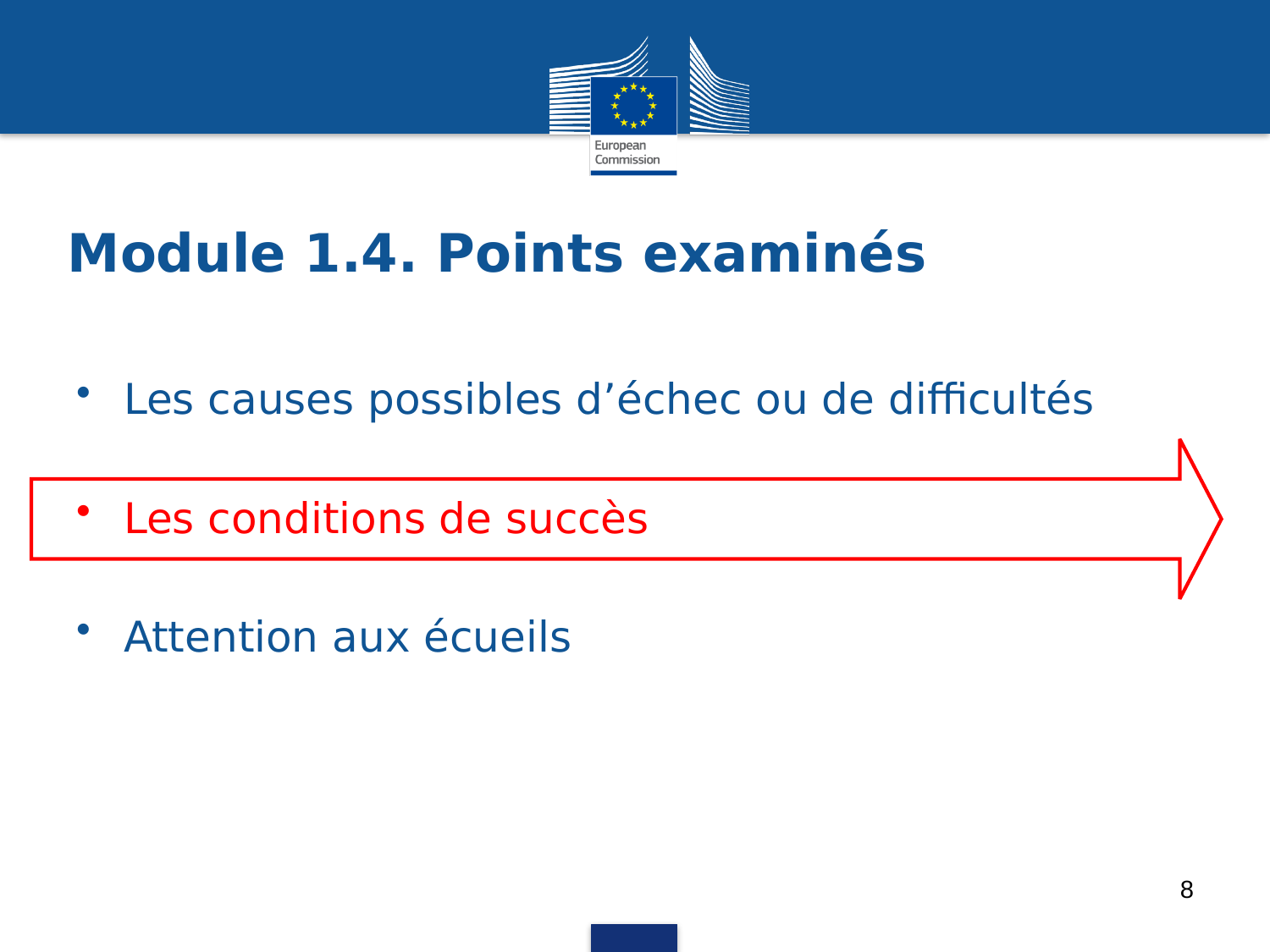

# Module 1.4. Points examinés
Les causes possibles d’échec ou de difficultés

Les conditions de succès

Attention aux écueils

8